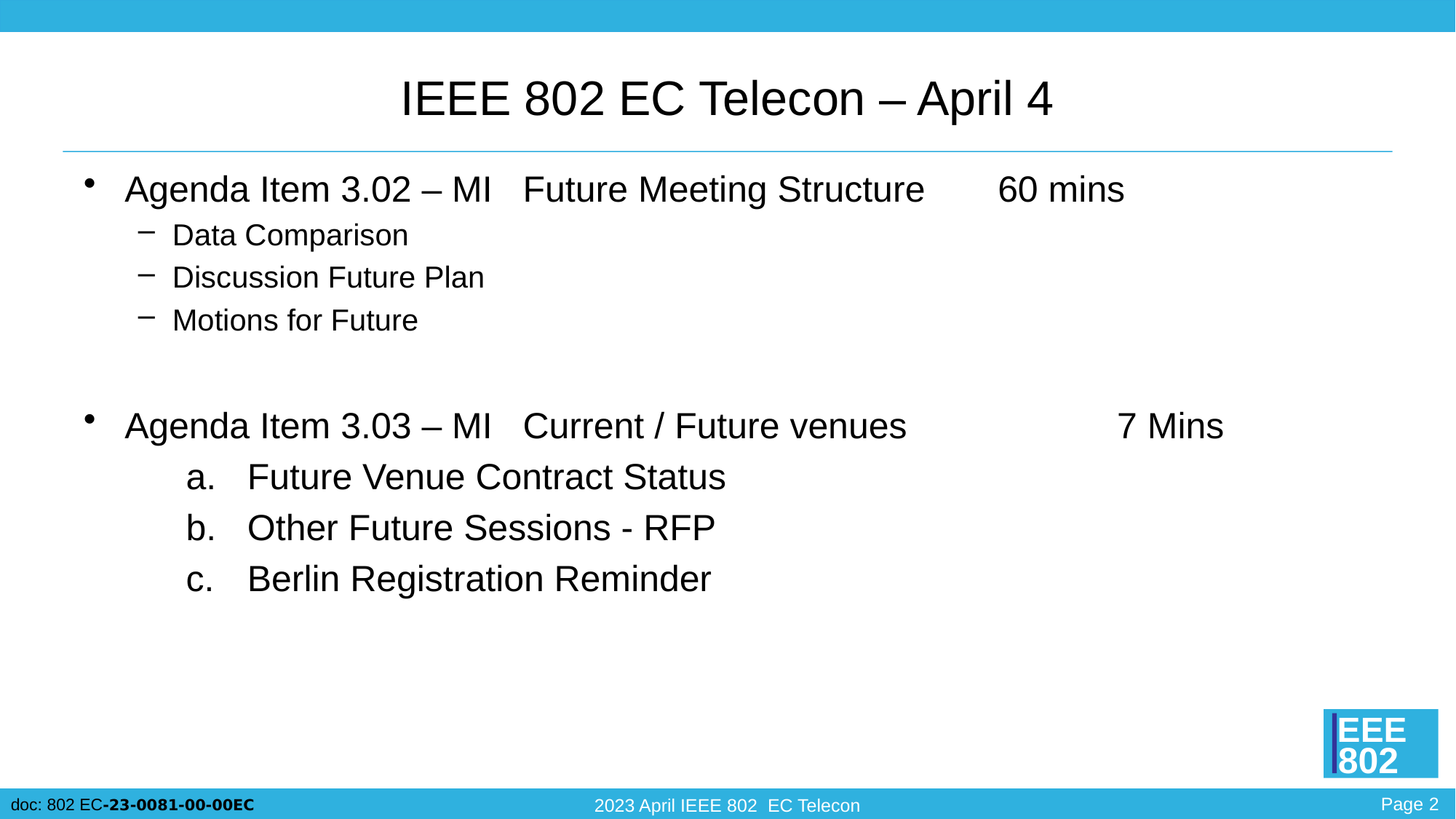

# IEEE 802 EC Telecon – April 4
Agenda Item 3.02 – MI   Future Meeting Structure     	60 mins
Data Comparison
Discussion Future Plan
Motions for Future

Agenda Item 3.03 – MI   Current / Future venues		 7 Mins
Future Venue Contract Status
Other Future Sessions - RFP
Berlin Registration Reminder